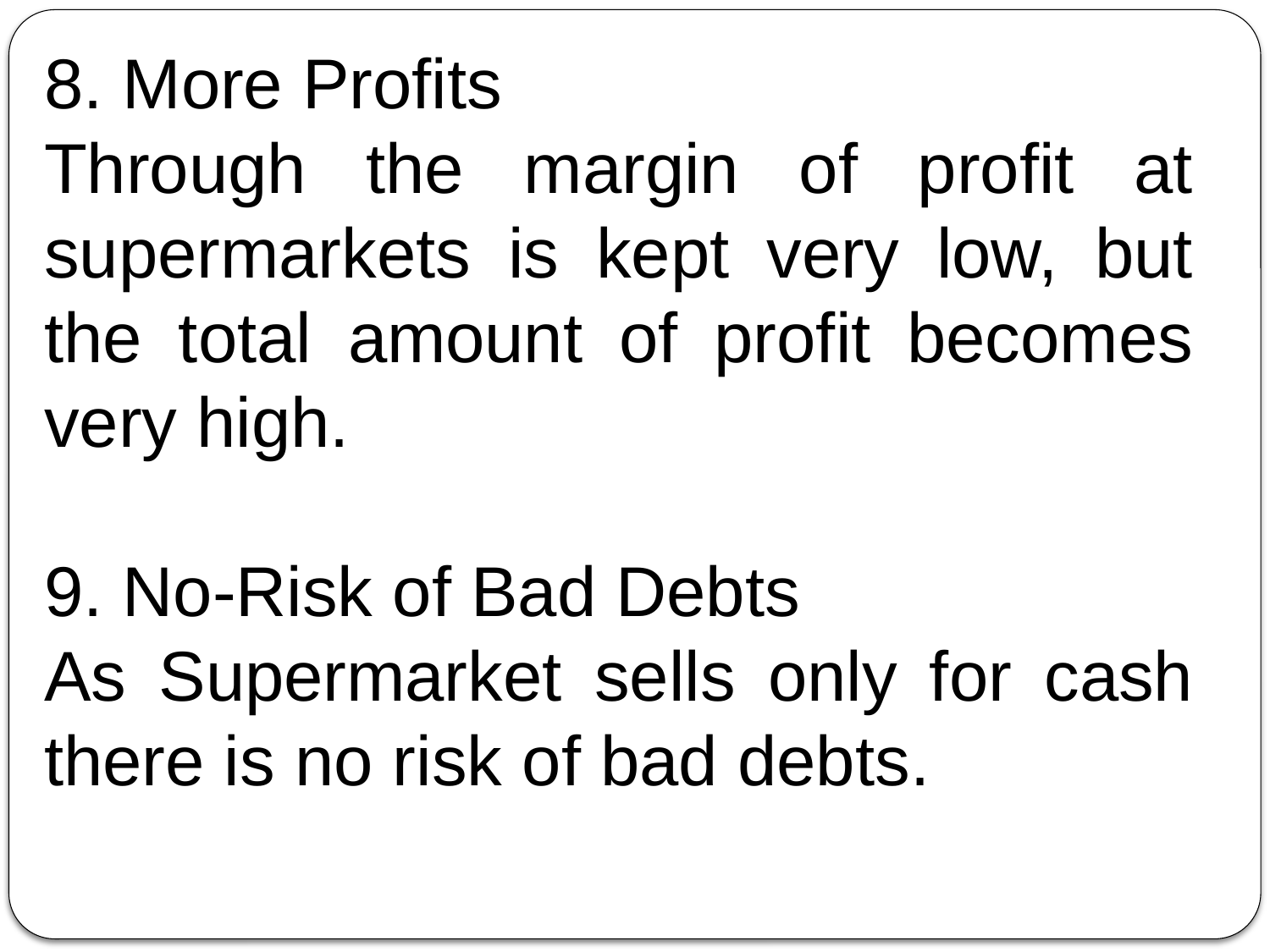

8. More Profits
Through the margin of profit at supermarkets is kept very low, but the total amount of profit becomes very high.

9. No-Risk of Bad Debts
As Supermarket sells only for cash there is no risk of bad debts.